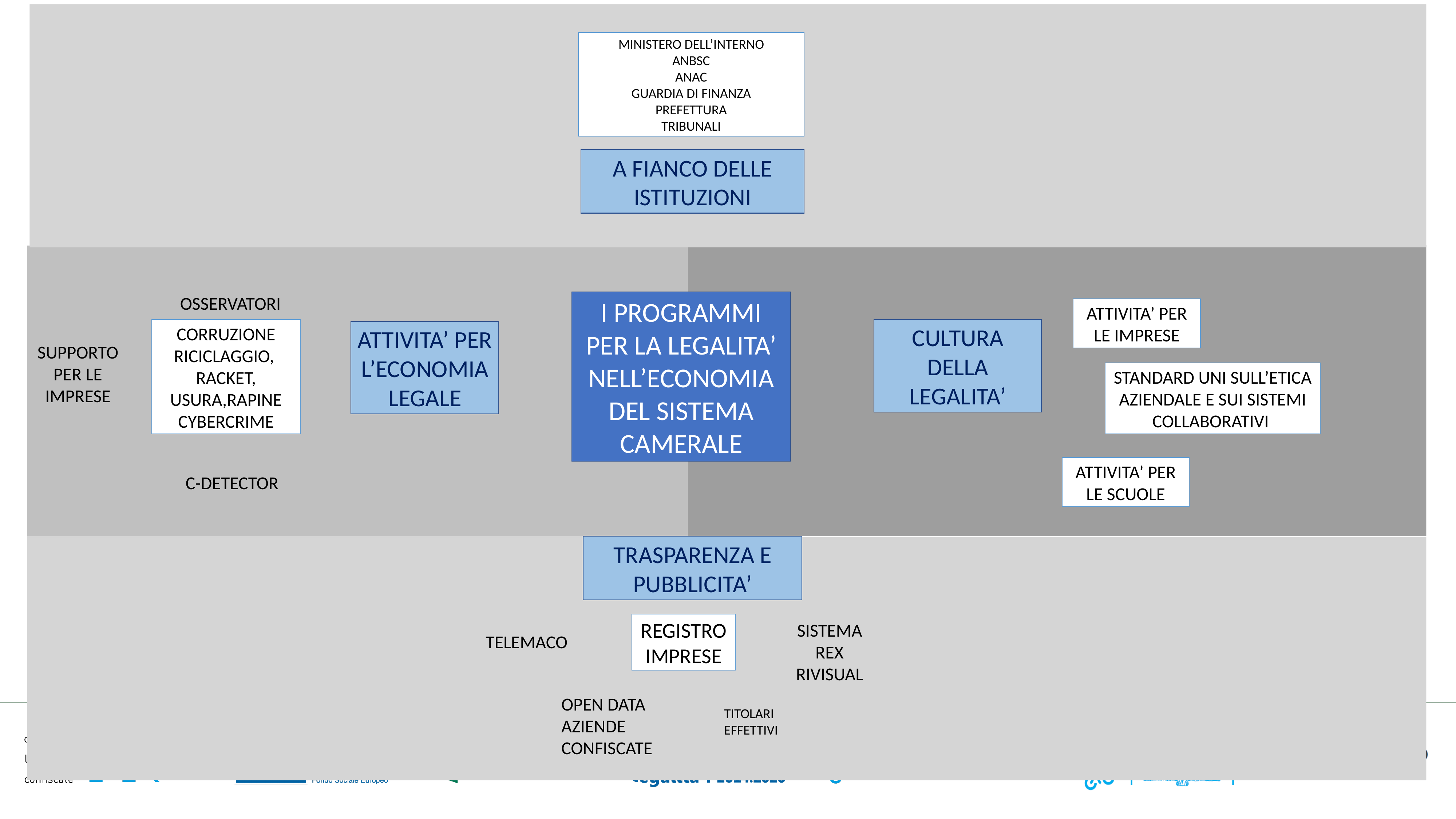

MINISTERO DELL’INTERNO
ANBSC
ANAC
GUARDIA DI FINANZA
PREFETTURA
TRIBUNALI
A FIANCO DELLE ISTITUZIONI

OSSERVATORI
I PROGRAMMI PER LA LEGALITA’ NELL’ECONOMIA DEL SISTEMA CAMERALE
ATTIVITA’ PER LE IMPRESE
CORRUZIONE
RICICLAGGIO,
RACKET, USURA,RAPINE
CYBERCRIME
CULTURA DELLA LEGALITA’
ATTIVITA’ PER L’ECONOMIA LEGALE
SUPPORTO PER LE IMPRESE
STANDARD UNI SULL’ETICA AZIENDALE E SUI SISTEMI COLLABORATIVI
ATTIVITA’ PER LE SCUOLE
C-DETECTOR
TRASPARENZA E PUBBLICITA’

REGISTRO IMPRESE
SISTEMA REX
RIVISUAL
TELEMACO
OPEN DATA AZIENDE CONFISCATE
TITOLARI EFFETTIVI